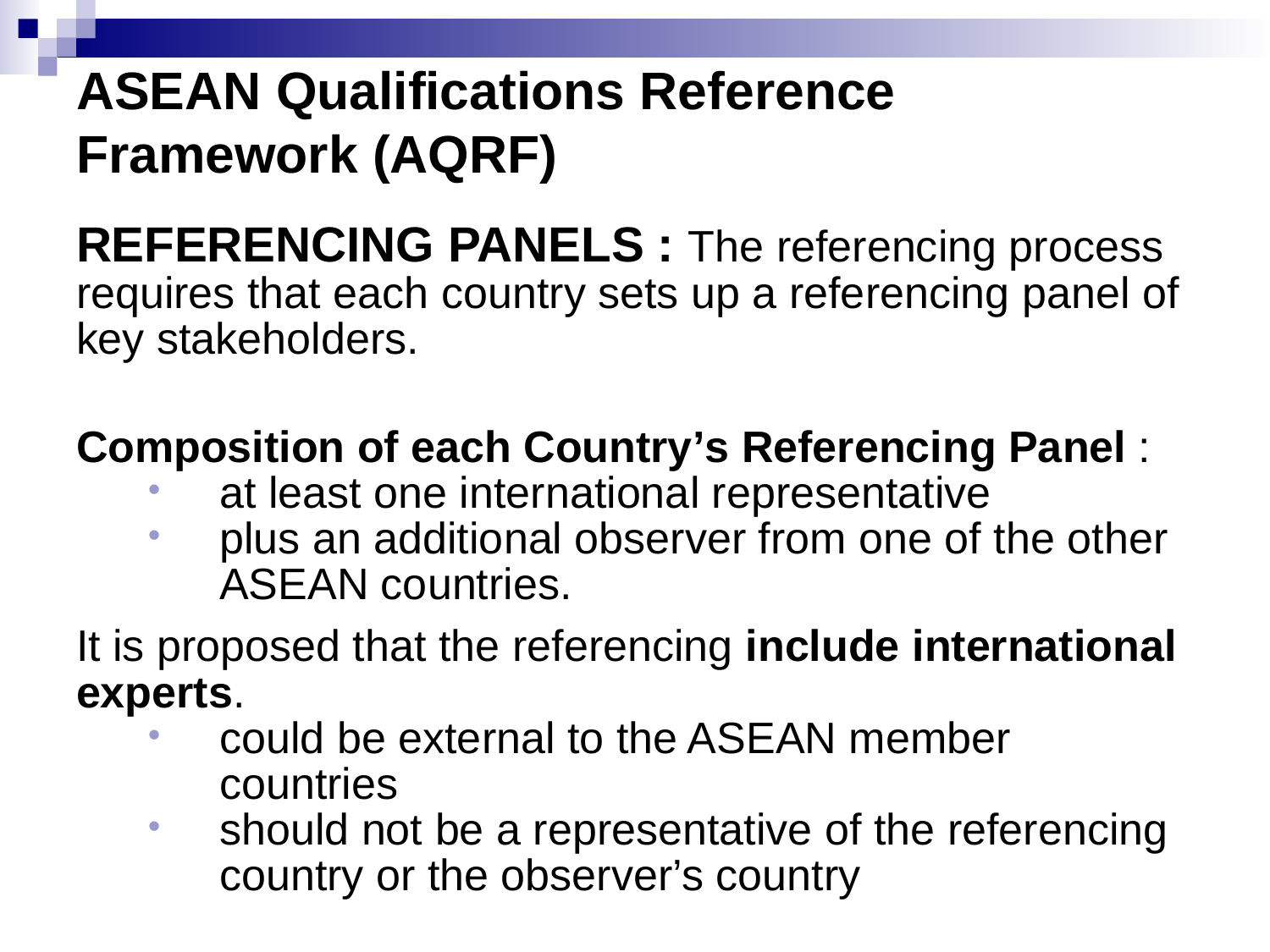

ASEAN Qualifications Reference
Framework (AQRF)
REFERENCING PANELS : The referencing process
requires that each country sets up a referencing panel of
key stakeholders.

Composition of each Country’s Referencing Panel :
at least one international representative
plus an additional observer from one of the other
	ASEAN countries.

It is proposed that the referencing include international
experts.
could be external to the ASEAN member
	countries
should not be a representative of the referencing
	country or the observer’s country